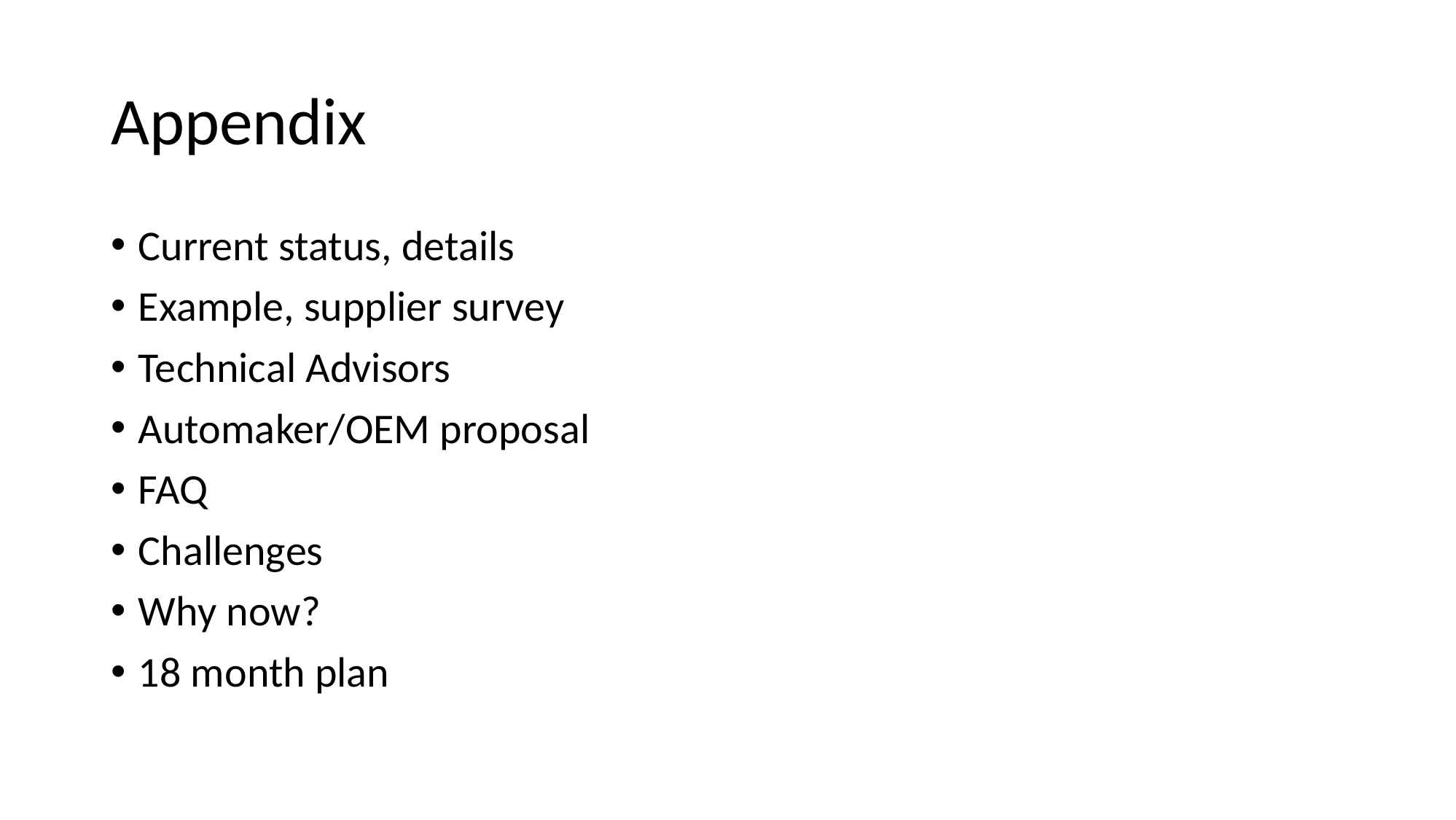

# Appendix
Current status, details
Example, supplier survey
Technical Advisors
Automaker/OEM proposal
FAQ
Challenges
Why now?
18 month plan